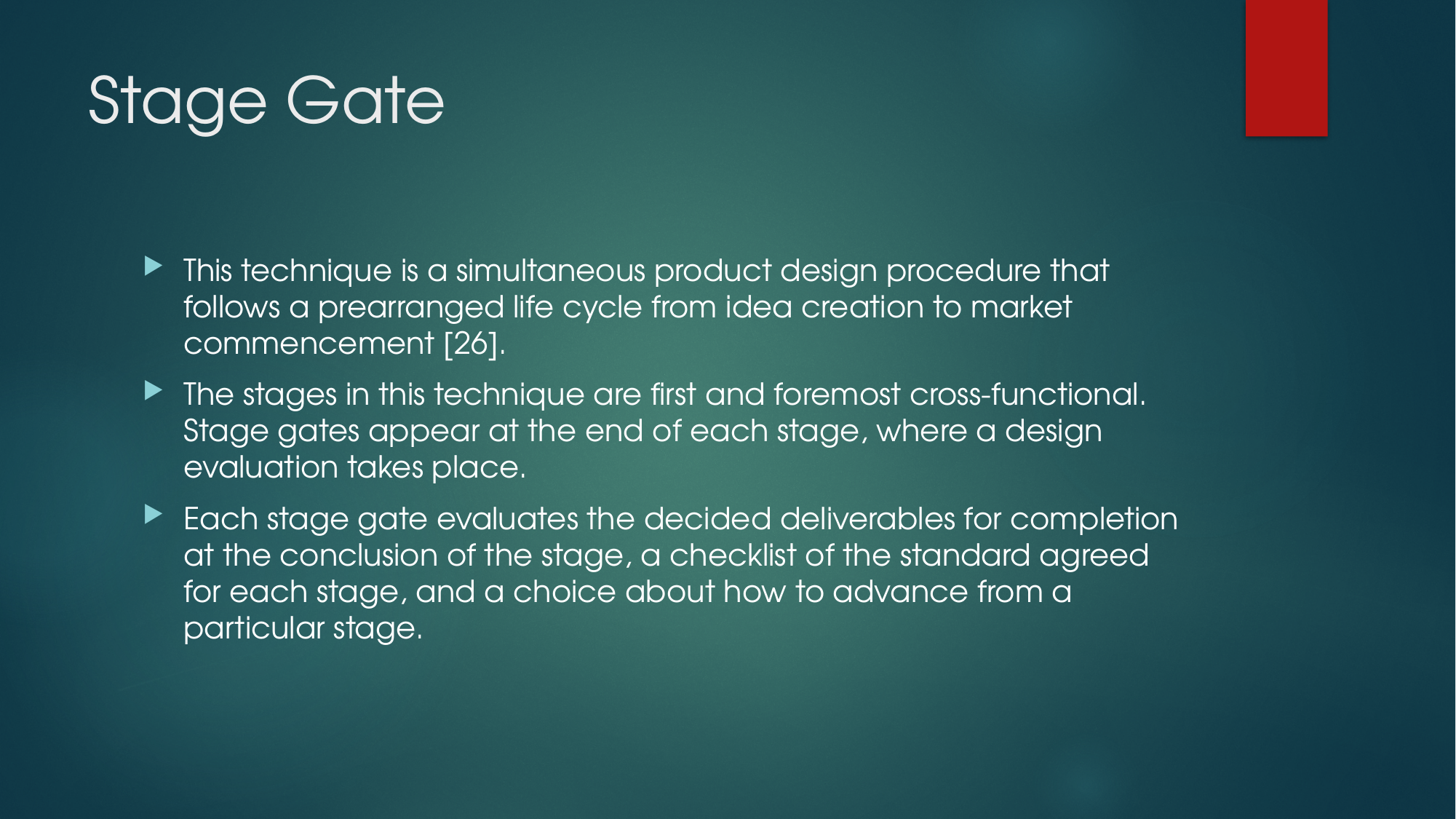

# Stage Gate
This technique is a simultaneous product design procedure that follows a prearranged life cycle from idea creation to market commencement [26].
The stages in this technique are first and foremost cross-functional. Stage gates appear at the end of each stage, where a design evaluation takes place.
Each stage gate evaluates the decided deliverables for completion at the conclusion of the stage, a checklist of the standard agreed for each stage, and a choice about how to advance from a particular stage.